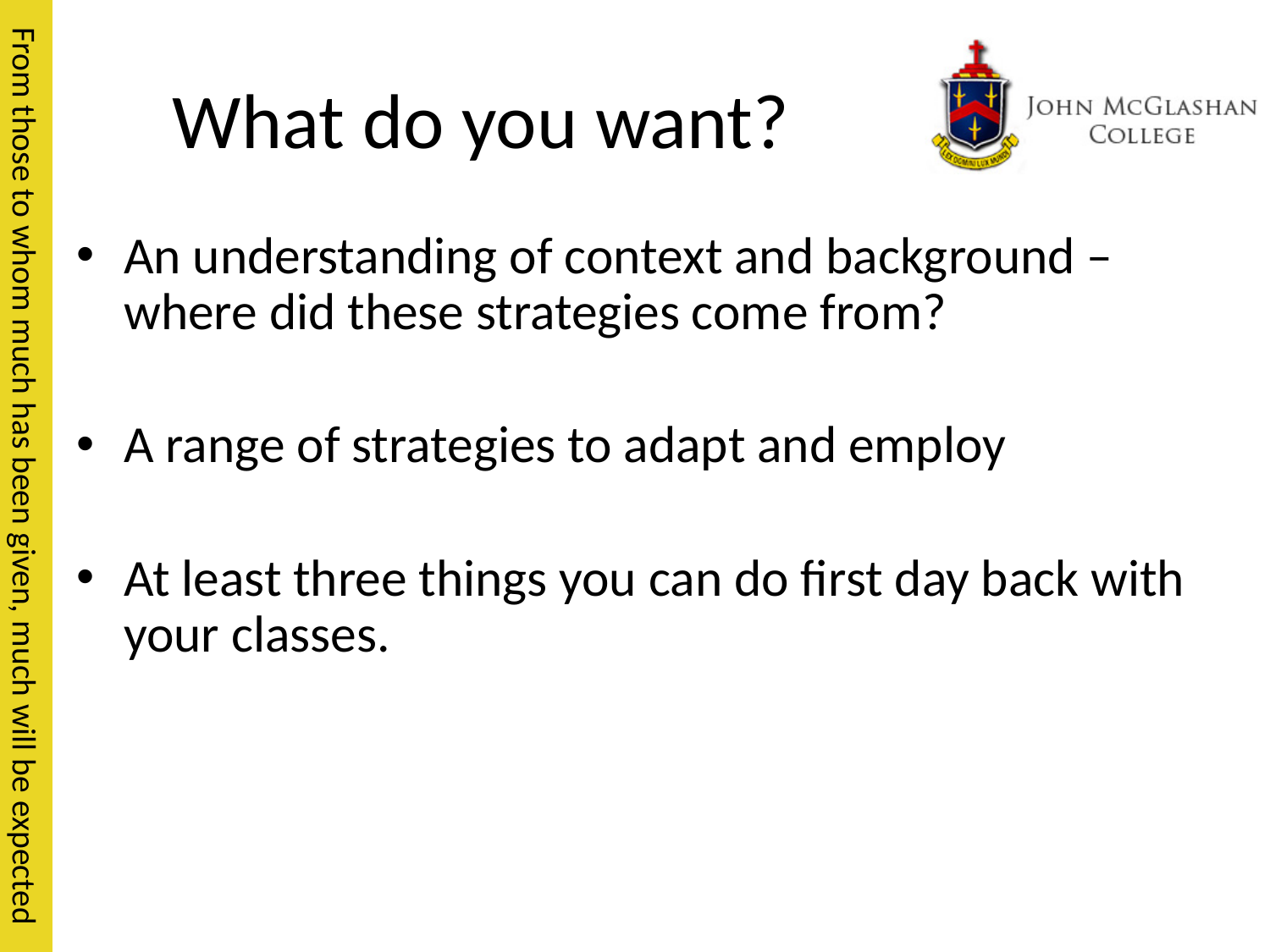

# What do you want?
An understanding of context and background – where did these strategies come from?

A range of strategies to adapt and employ

At least three things you can do first day back with your classes.